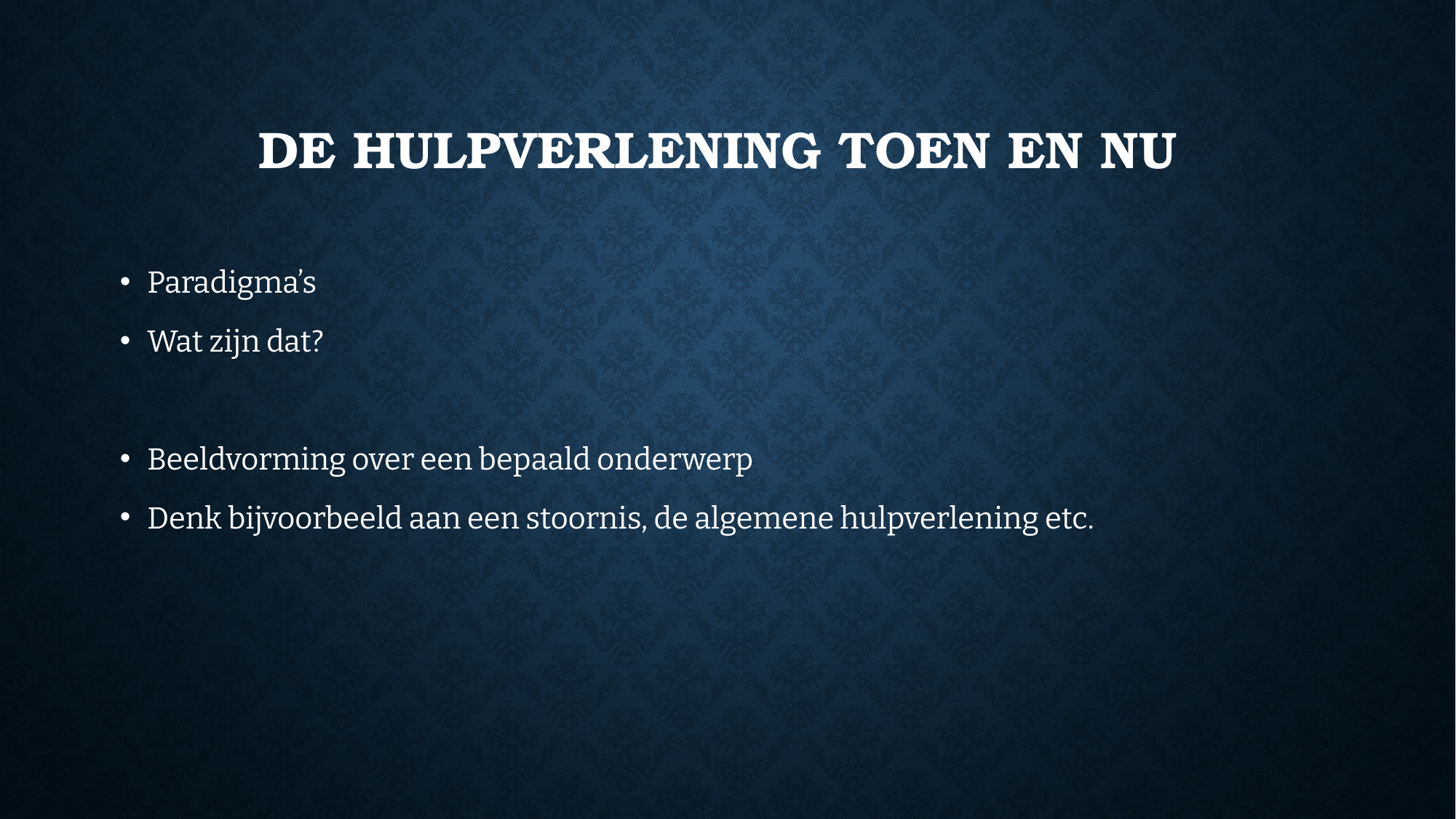

# De hulpverlening toen en nu
Paradigma’s
Wat zijn dat?

Beeldvorming over een bepaald onderwerp
Denk bijvoorbeeld aan een stoornis, de algemene hulpverlening etc.